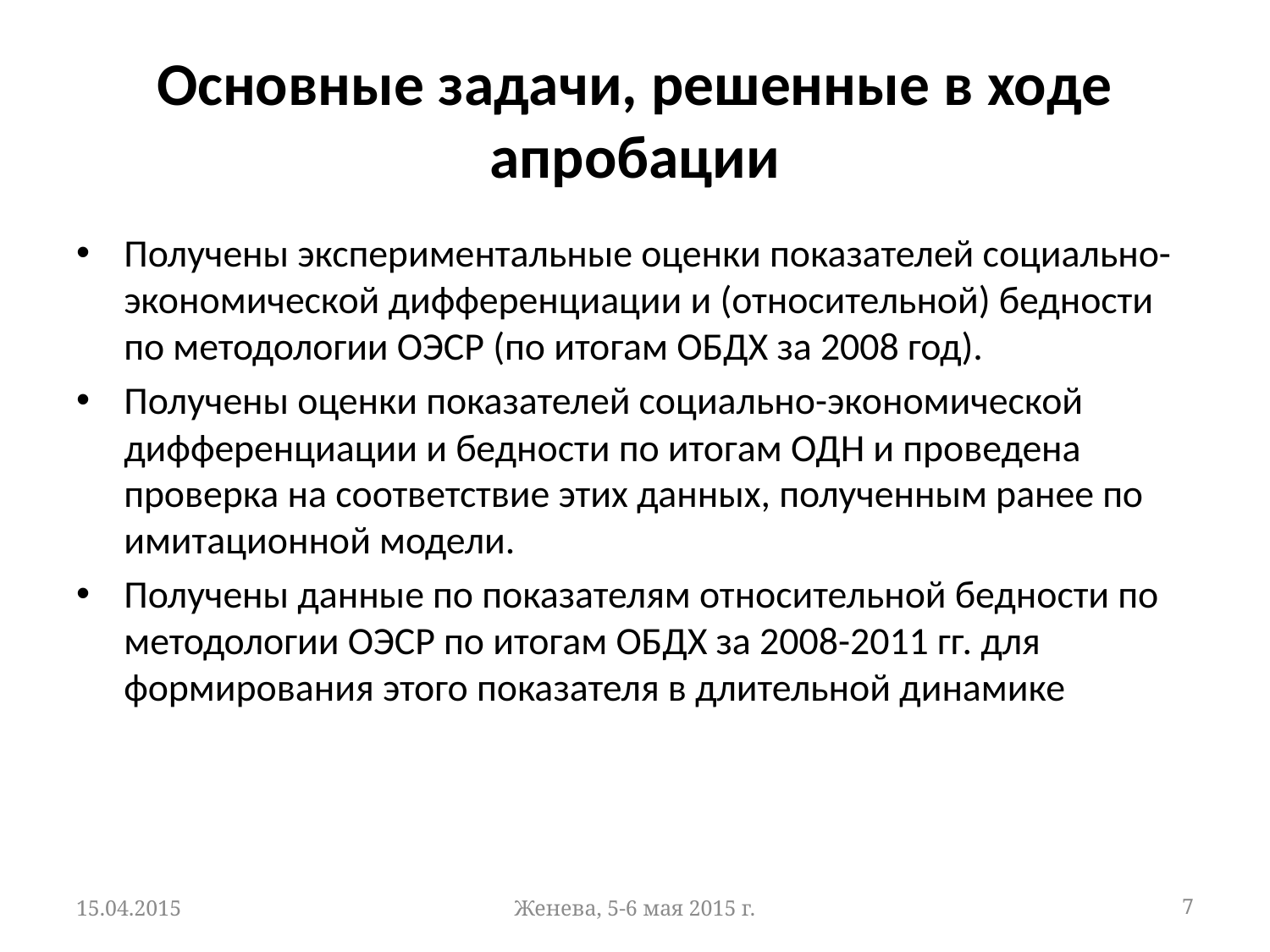

# Основные задачи, решенные в ходе апробации
Получены экспериментальные оценки показателей социально-экономической дифференциации и (относительной) бедности по методологии ОЭСР (по итогам ОБДХ за 2008 год).
Получены оценки показателей социально-экономической дифференциации и бедности по итогам ОДН и проведена проверка на соответствие этих данных, полученным ранее по имитационной модели.
Получены данные по показателям относительной бедности по методологии ОЭСР по итогам ОБДХ за 2008-2011 гг. для формирования этого показателя в длительной динамике
15.04.2015
Женева, 5-6 мая 2015 г.
7